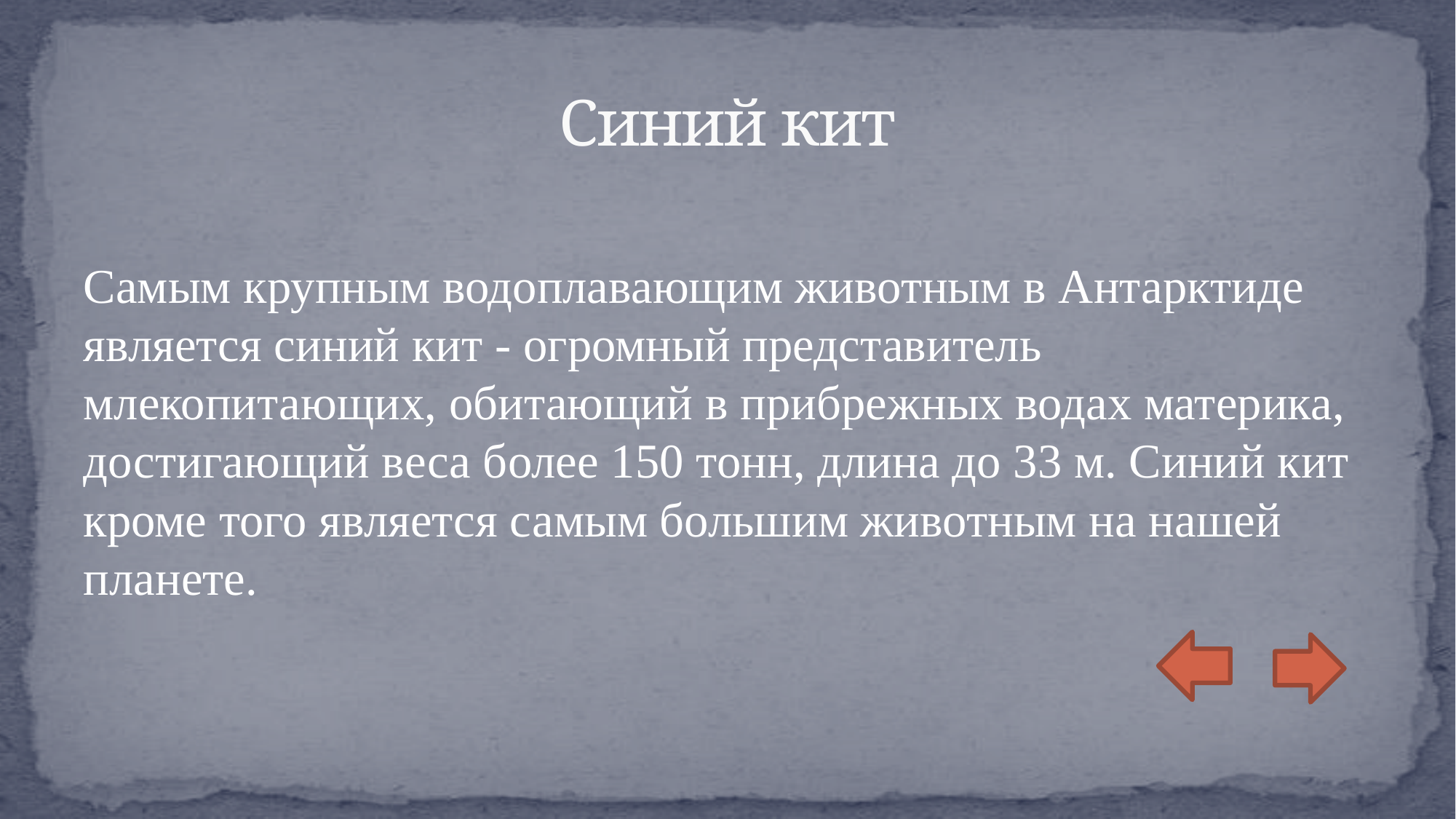

# Синий кит

Самым крупным водоплавающим животным в Антарктиде является синий кит - огромный представитель млекопитающих, обитающий в прибрежных водах материка, достигающий веса более 150 тонн, длина до 33 м. Синий кит кроме того является самым большим животным на нашей планете.